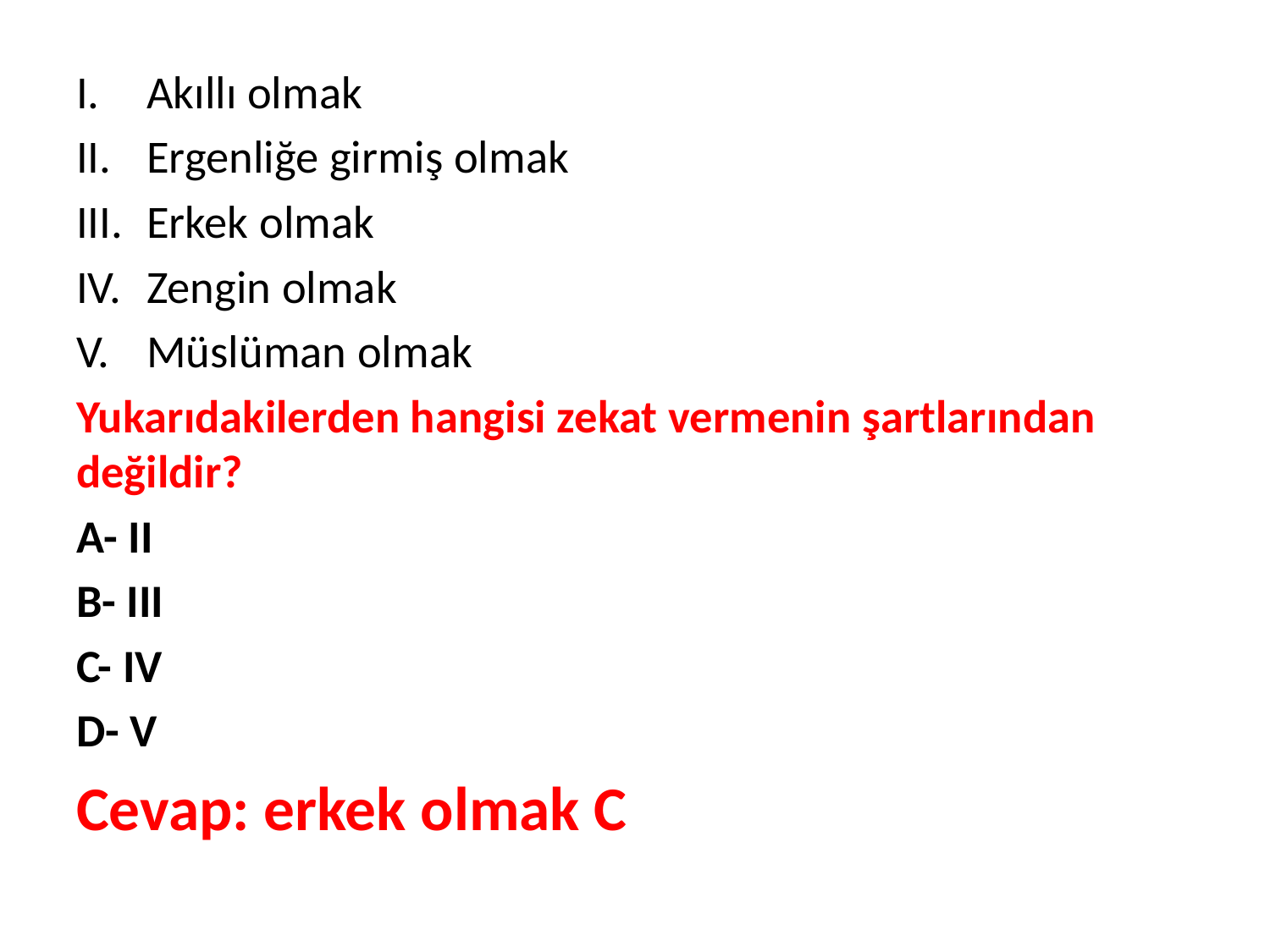

Akıllı olmak
Ergenliğe girmiş olmak
Erkek olmak
Zengin olmak
Müslüman olmak
Yukarıdakilerden hangisi zekat vermenin şartlarından değildir?
A- II
B- III
C- IV
D- V
Cevap: erkek olmak C